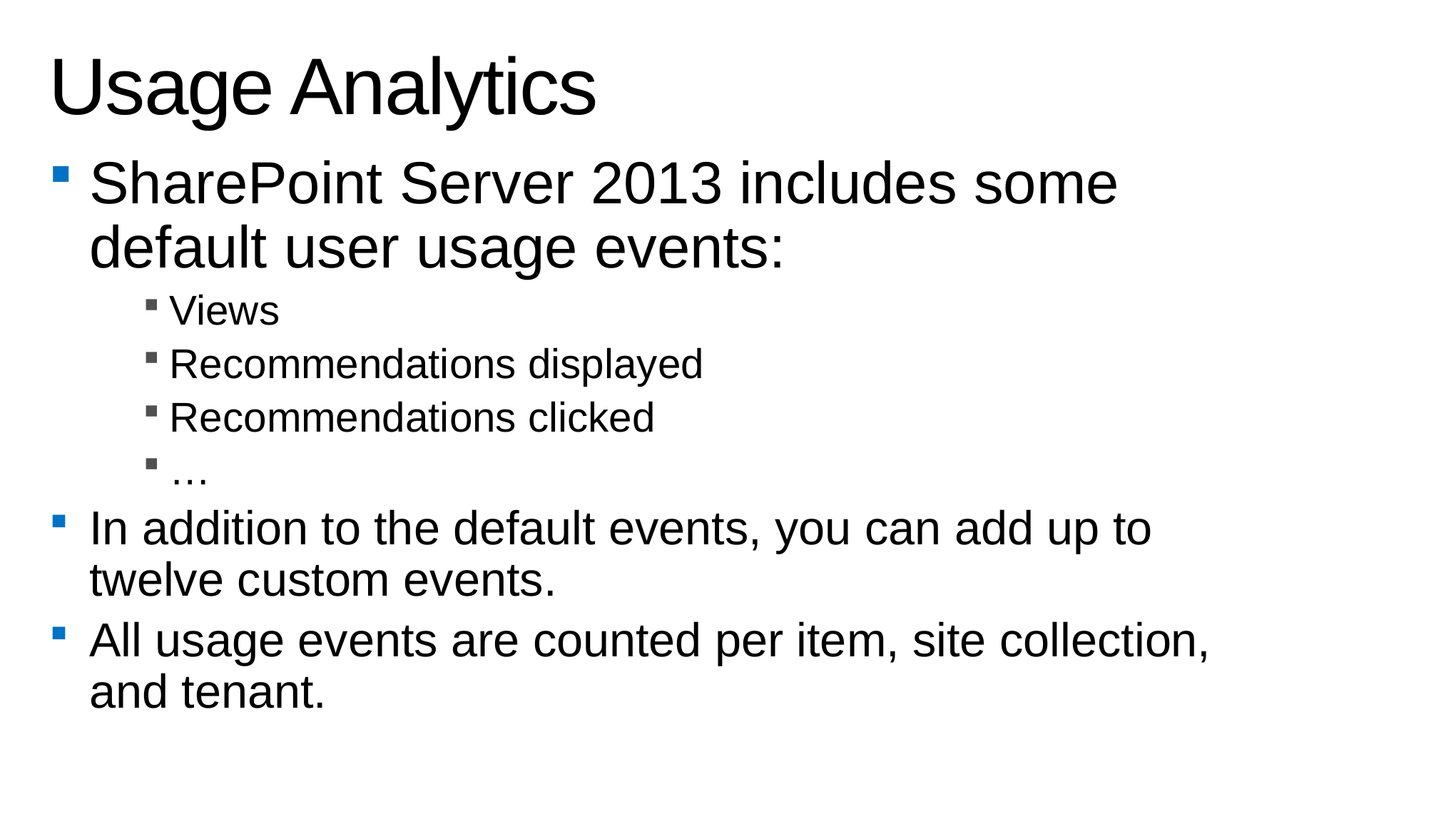

# Usage Analytics
SharePoint Server 2013 includes some default user usage events:
Views
Recommendations displayed
Recommendations clicked
…
In addition to the default events, you can add up to twelve custom events.
All usage events are counted per item, site collection, and tenant.